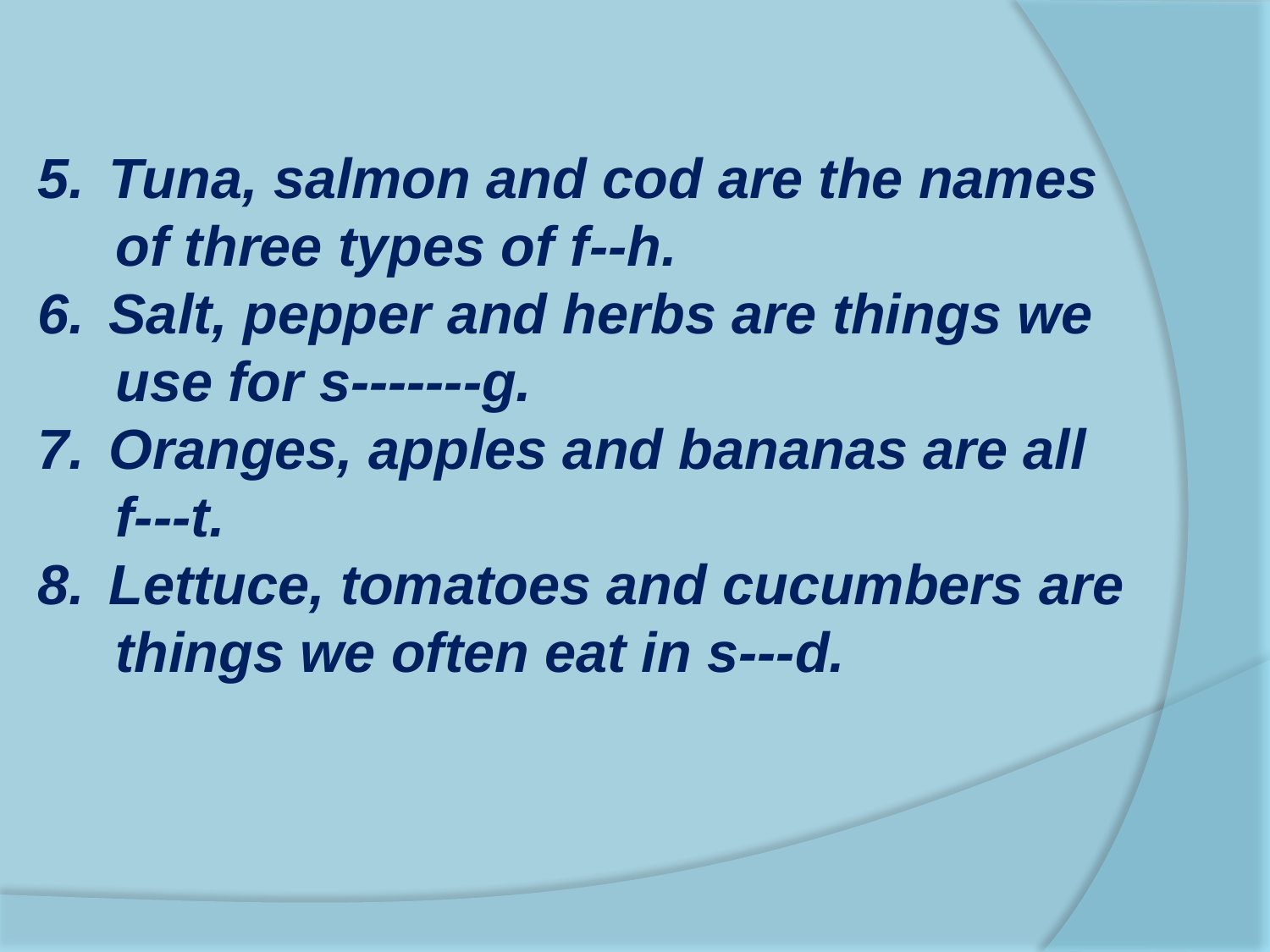

Tuna, salmon and cod are the names
     of three types of f--h.
Salt, pepper and herbs are things we
     use for s-------g.
Oranges, apples and bananas are all
     f---t.
Lettuce, tomatoes and cucumbers are
     things we often eat in s---d.